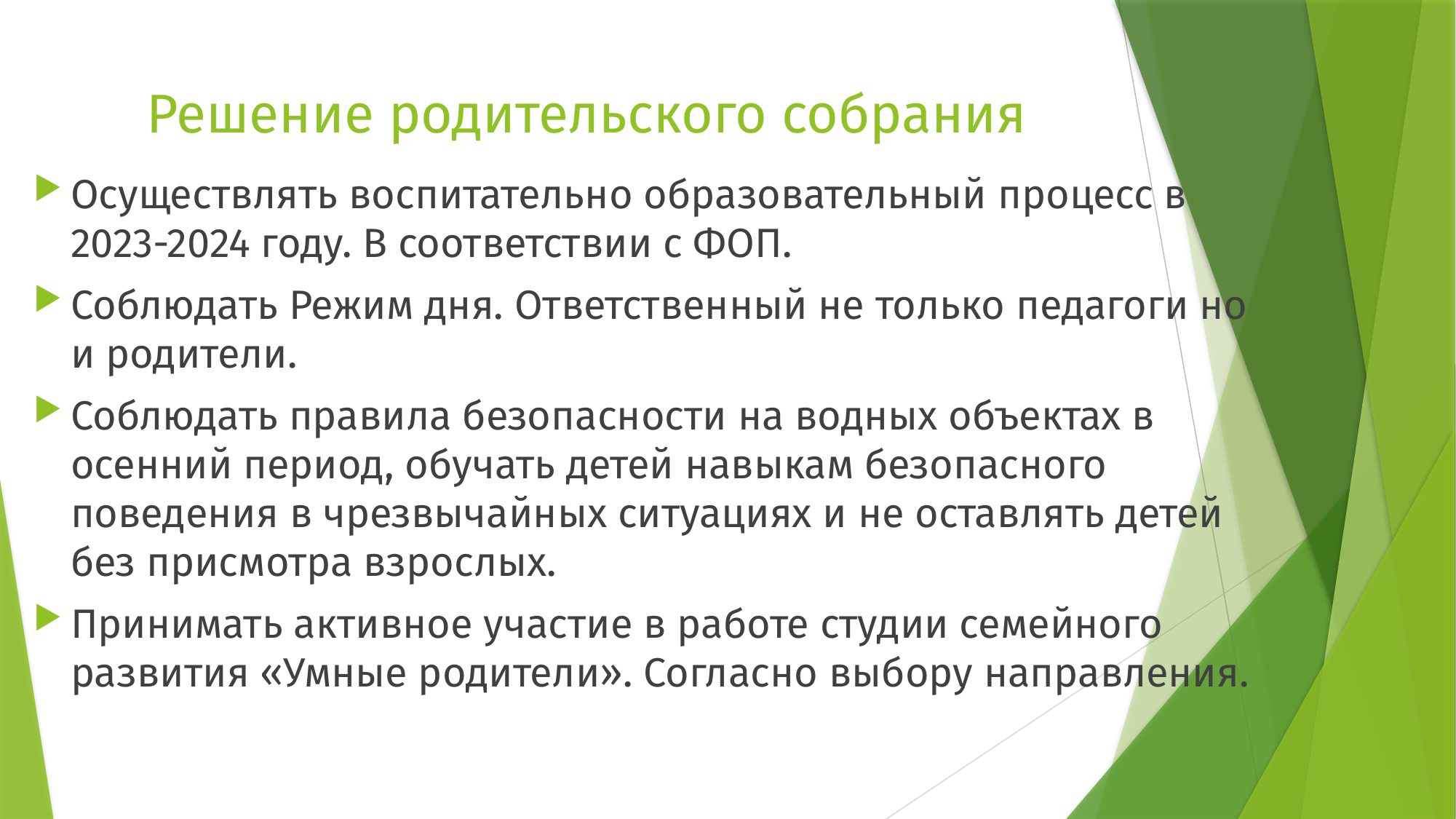

# Решение родительского собрания
Осуществлять воспитательно образовательный процесс в 2023-2024 году. В соответствии с ФОП.
Соблюдать Режим дня. Ответственный не только педагоги но и родители.
Соблюдать правила безопасности на водных объектах в осенний период, обучать детей навыкам безопасного поведения в чрезвычайных ситуациях и не оставлять детей без присмотра взрослых.
Принимать активное участие в работе студии семейного развития «Умные родители». Согласно выбору направления.